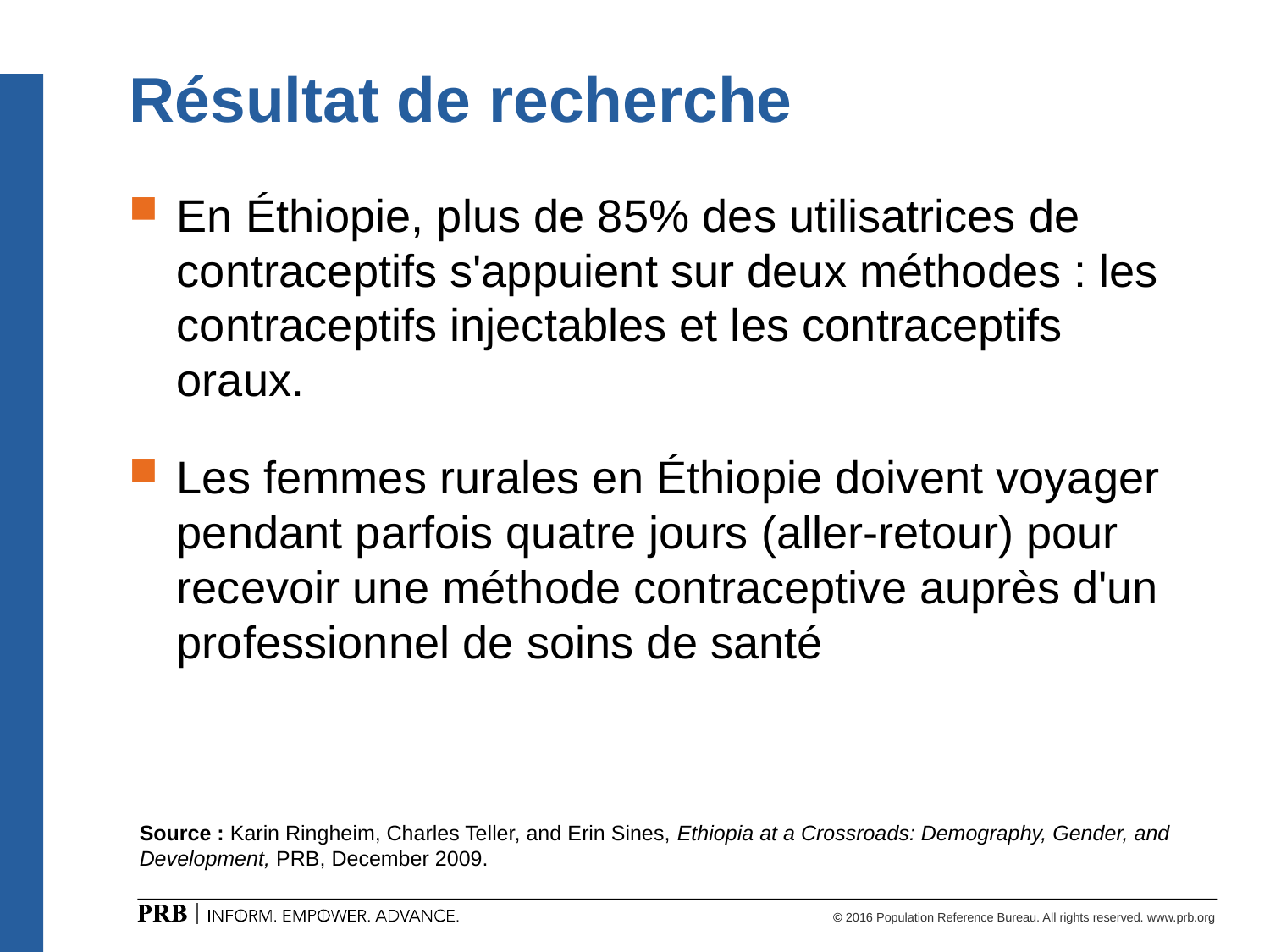

# Résultat de recherche
En Éthiopie, plus de 85% des utilisatrices de contraceptifs s'appuient sur deux méthodes : les contraceptifs injectables et les contraceptifs oraux.
Les femmes rurales en Éthiopie doivent voyager pendant parfois quatre jours (aller-retour) pour recevoir une méthode contraceptive auprès d'un professionnel de soins de santé
Source : Karin Ringheim, Charles Teller, and Erin Sines, Ethiopia at a Crossroads: Demography, Gender, and Development, PRB, December 2009.